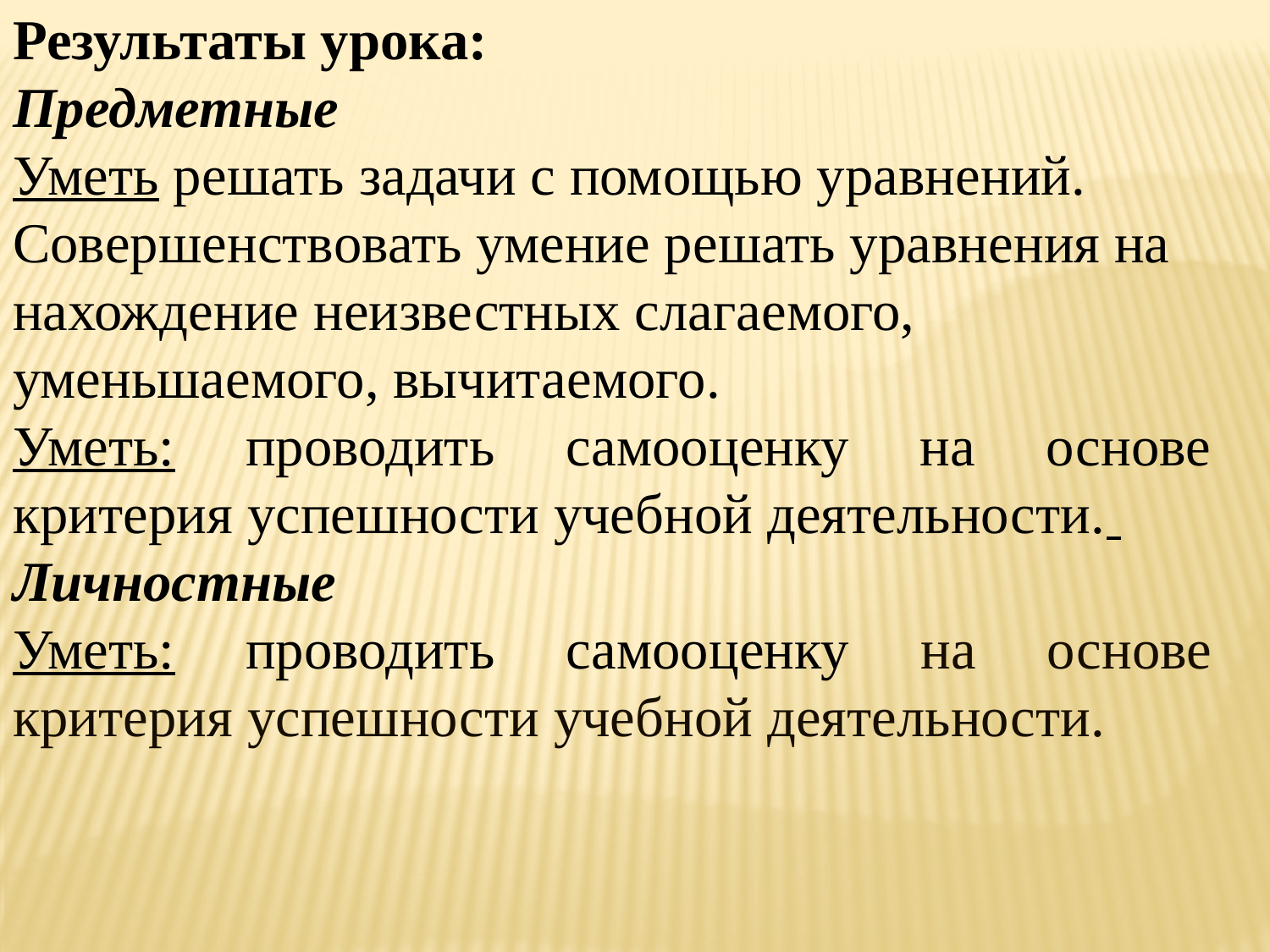

Результаты урока:
Предметные
Уметь решать задачи с помощью уравнений. Совершенствовать умение решать уравнения на нахождение неизвестных слагаемого, уменьшаемого, вычитаемого.
Уметь: проводить самооценку на основе критерия успешности учебной деятельности.
Личностные
Уметь: проводить самооценку на основе критерия успешности учебной деятельности.